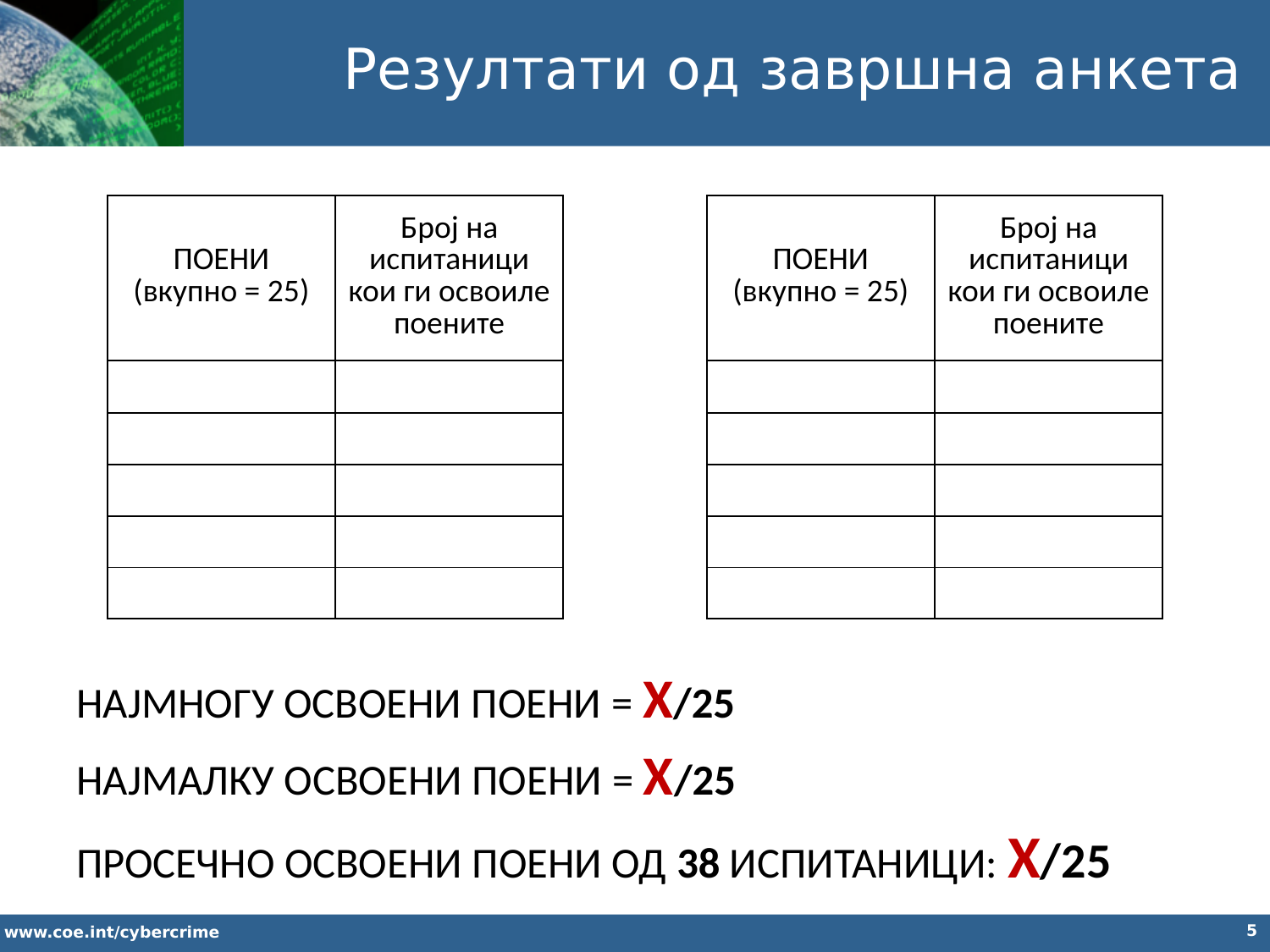

Резултати од завршна анкета
| ПОЕНИ (вкупно = 25) | Број на испитаници кои ги освоиле поените |
| --- | --- |
|  |  |
|  |  |
|  |  |
|  |  |
|  |  |
| ПОЕНИ (вкупно = 25) | Број на испитаници кои ги освоиле поените |
| --- | --- |
|  |  |
|  |  |
|  |  |
|  |  |
|  |  |
НАЈМНОГУ ОСВОЕНИ ПОЕНИ = X/25
НАЈМАЛКУ ОСВОЕНИ ПОЕНИ = X/25
ПРОСЕЧНО ОСВОЕНИ ПОЕНИ ОД 38 ИСПИТАНИЦИ: X/25